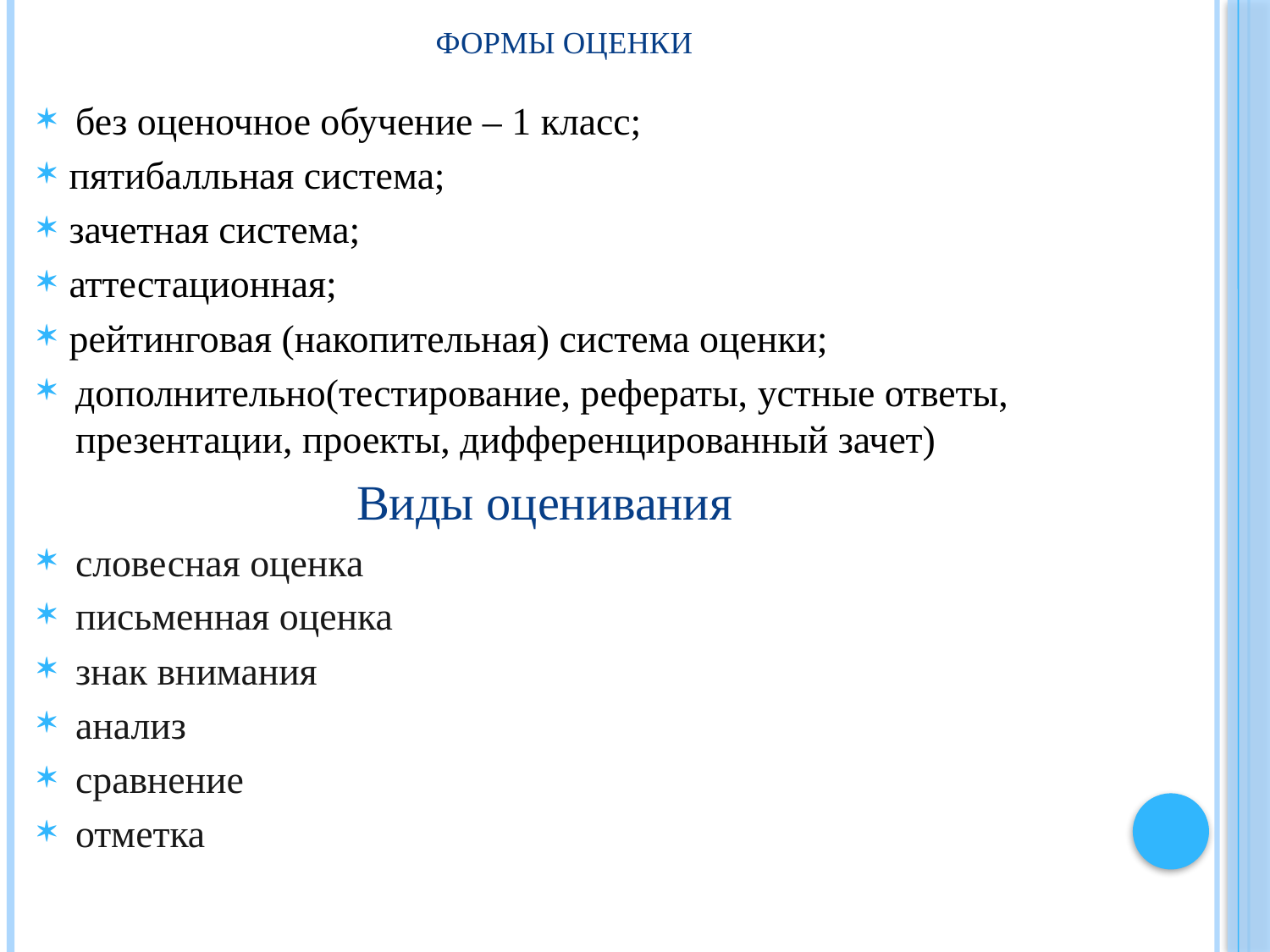

# Формы оценки
без оценочное обучение – 1 класс;
пятибалльная система;
зачетная система;
аттестационная;
рейтинговая (накопительная) система оценки;
дополнительно(тестирование, рефераты, устные ответы, презентации, проекты, дифференцированный зачет)
                          Виды оценивания
словесная оценка
письменная оценка
знак внимания
анализ
сравнение
отметка